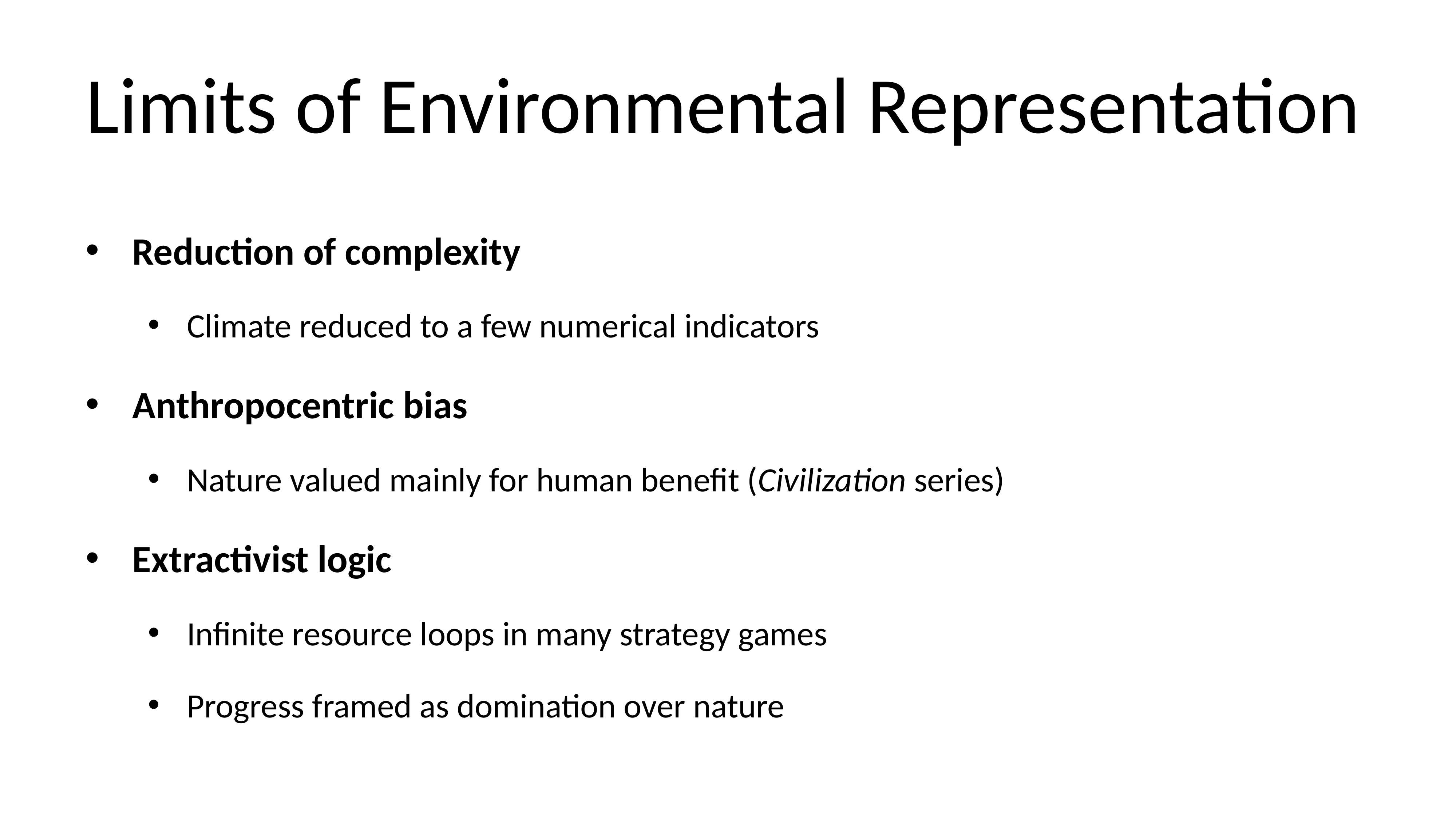

# Limits of Environmental Representation
Reduction of complexity
Climate reduced to a few numerical indicators
Anthropocentric bias
Nature valued mainly for human benefit (Civilization series)
Extractivist logic
Infinite resource loops in many strategy games
Progress framed as domination over nature